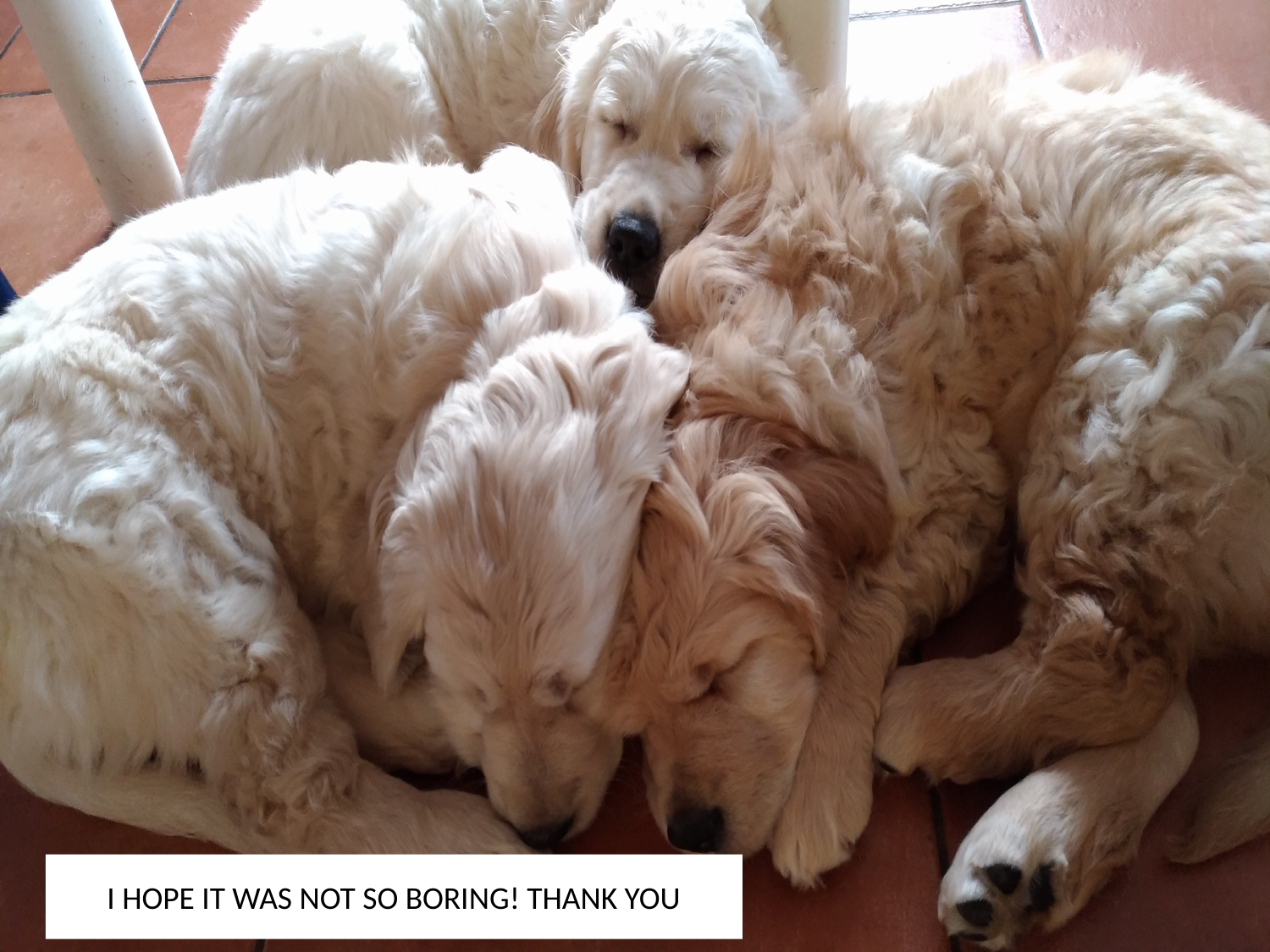

I HOPE IT WAS NOT SO BORING! THANK YOU